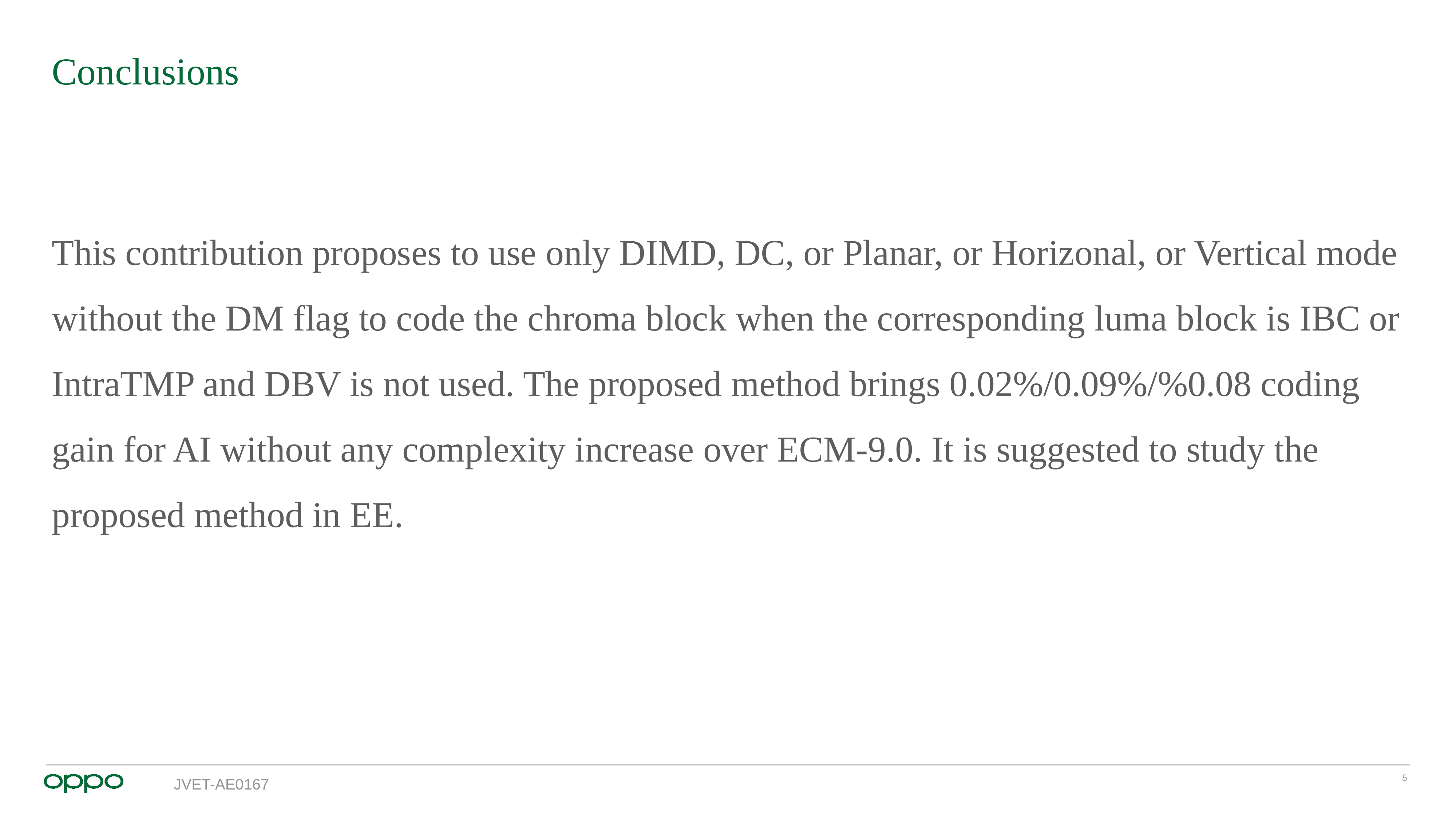

# Conclusions
This contribution proposes to use only DIMD, DC, or Planar, or Horizonal, or Vertical mode without the DM flag to code the chroma block when the corresponding luma block is IBC or IntraTMP and DBV is not used. The proposed method brings 0.02%/0.09%/%0.08 coding gain for AI without any complexity increase over ECM-9.0. It is suggested to study the proposed method in EE.
JVET-AE0167